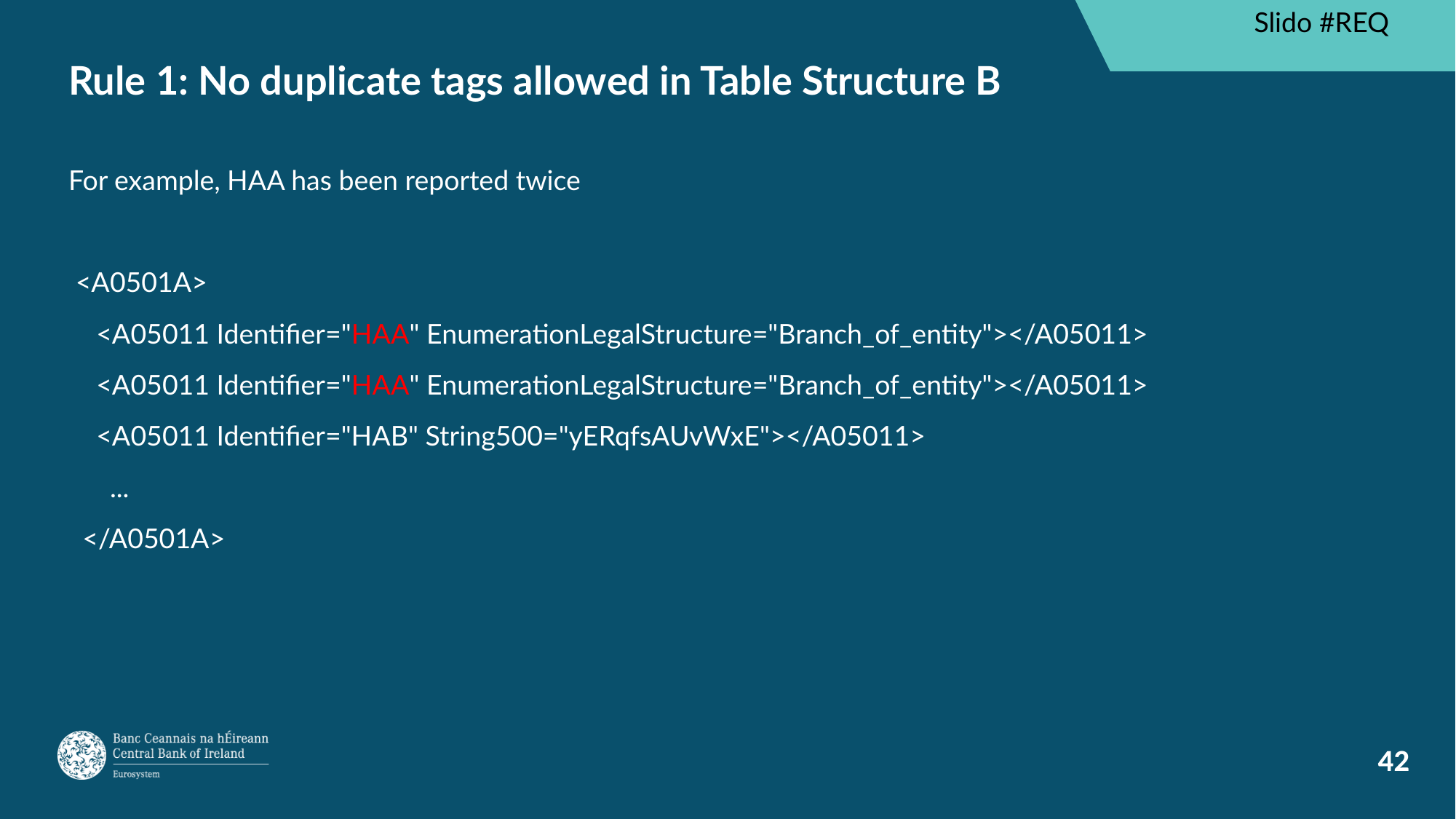

Slido #REQ
# Rule 1: No duplicate tags allowed in Table Structure B
For example, HAA has been reported twice

 <A0501A>
    <A05011 Identifier="HAA" EnumerationLegalStructure="Branch_of_entity"></A05011>
    <A05011 Identifier="HAA" EnumerationLegalStructure="Branch_of_entity"></A05011>
    <A05011 Identifier="HAB" String500="yERqfsAUvWxE"></A05011>
      ...
  </A0501A>